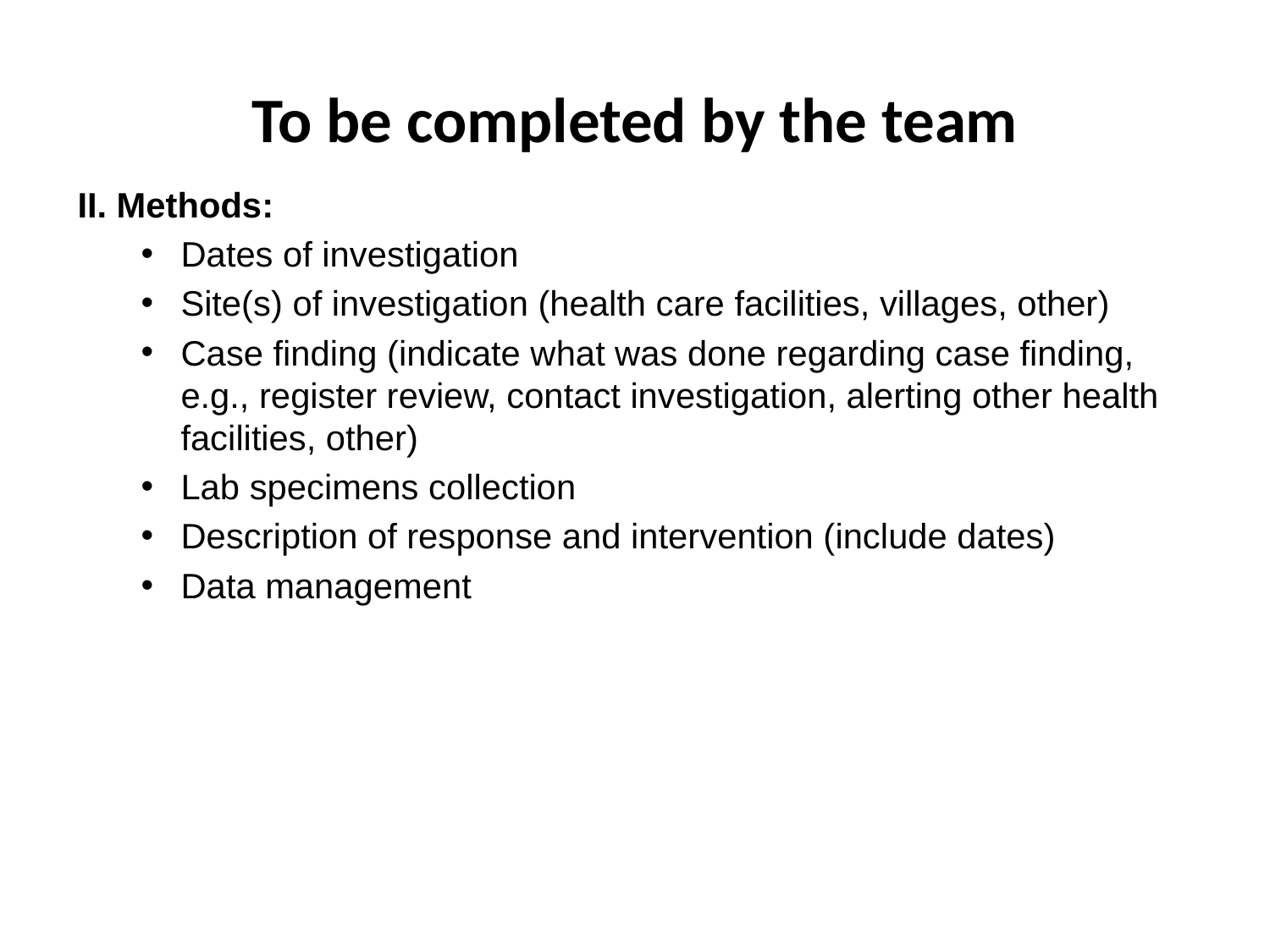

# To be completed by the team
II. Methods:
Dates of investigation
Site(s) of investigation (health care facilities, villages, other)
Case finding (indicate what was done regarding case finding, e.g., register review, contact investigation, alerting other health facilities, other)
Lab specimens collection
Description of response and intervention (include dates)
Data management